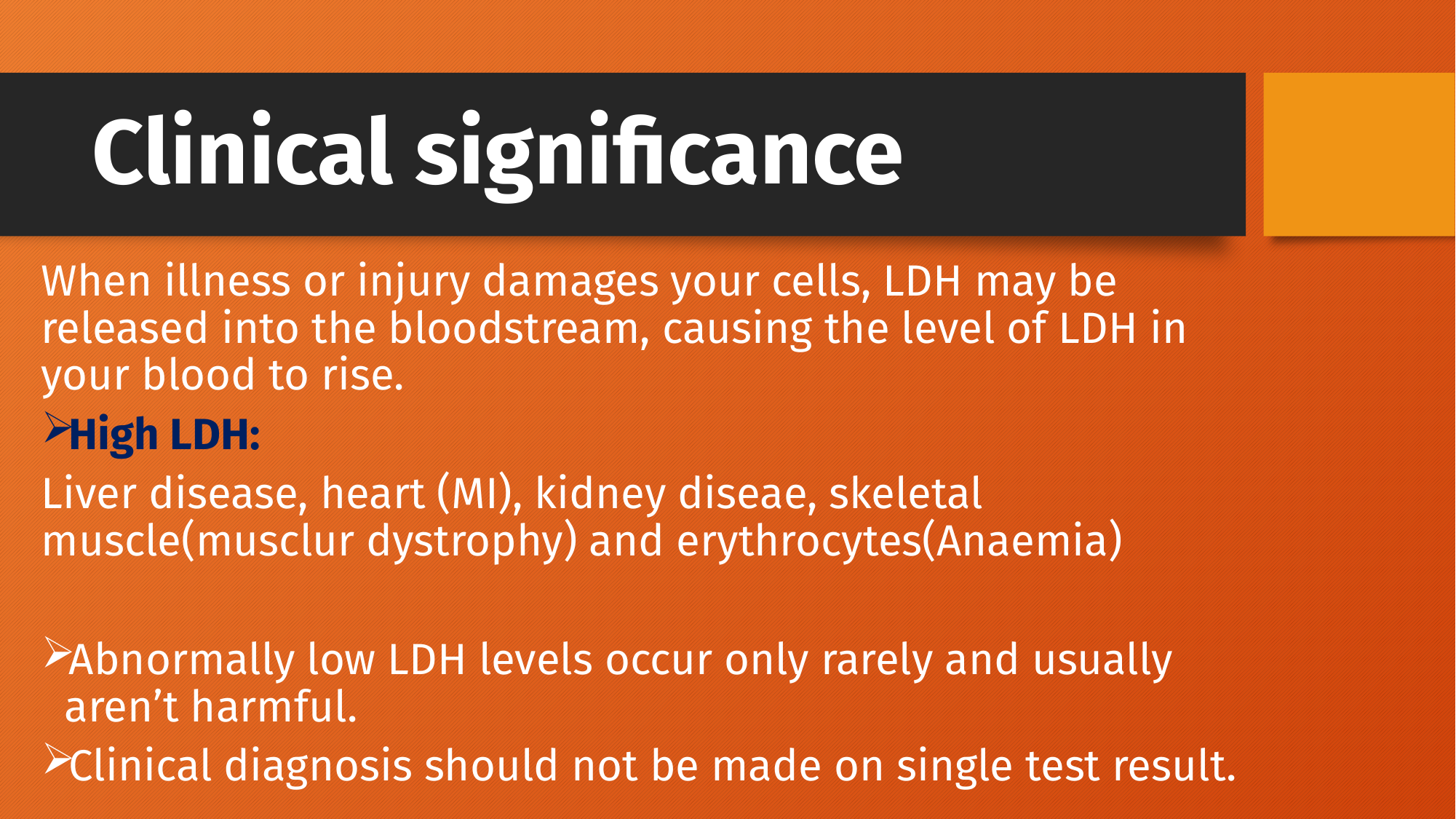

# Clinical significance
When illness or injury damages your cells, LDH may be released into the bloodstream, causing the level of LDH in your blood to rise.
High LDH:
Liver disease, heart (MI), kidney diseae, skeletal muscle(musclur dystrophy) and erythrocytes(Anaemia)

Abnormally low LDH levels occur only rarely and usually aren’t harmful.
Clinical diagnosis should not be made on single test result.